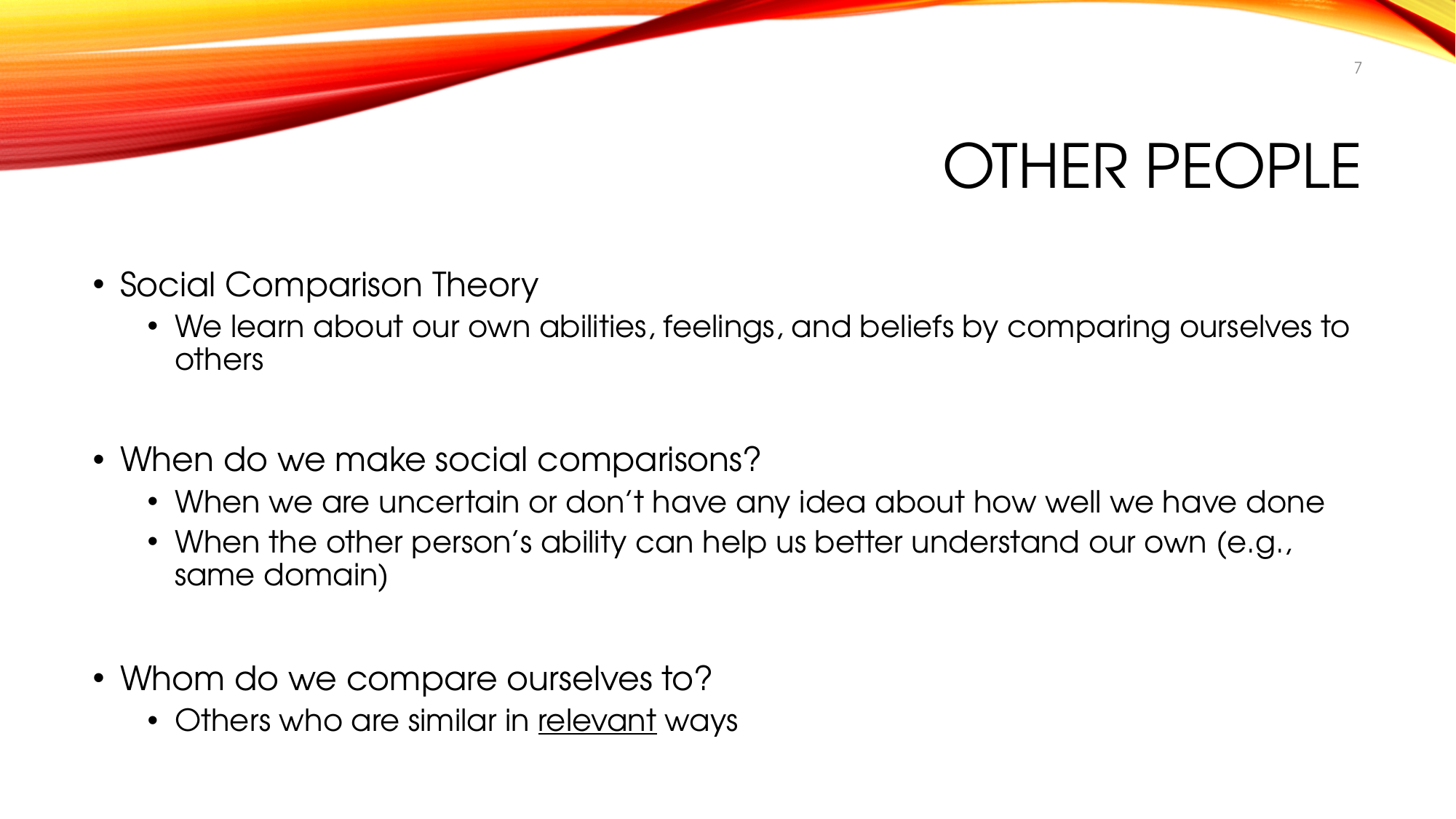

7
# Other people
Social Comparison Theory
We learn about our own abilities, feelings, and beliefs by comparing ourselves to others

When do we make social comparisons?
When we are uncertain or don’t have any idea about how well we have done
When the other person’s ability can help us better understand our own (e.g., same domain)

Whom do we compare ourselves to?
Others who are similar in relevant ways